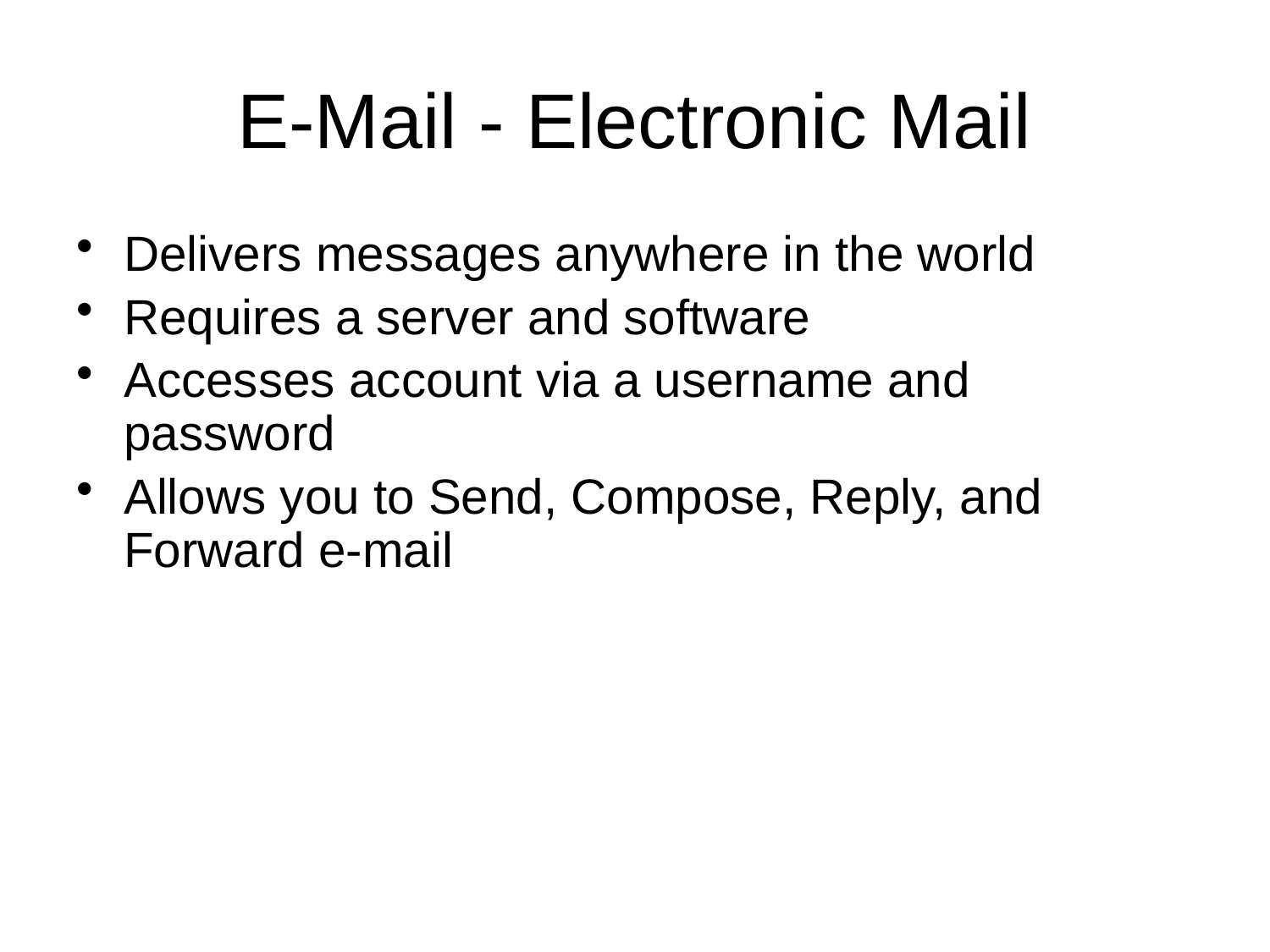

# E-Mail - Electronic Mail
Delivers messages anywhere in the world
Requires a server and software
Accesses account via a username and password
Allows you to Send, Compose, Reply, and Forward e-mail